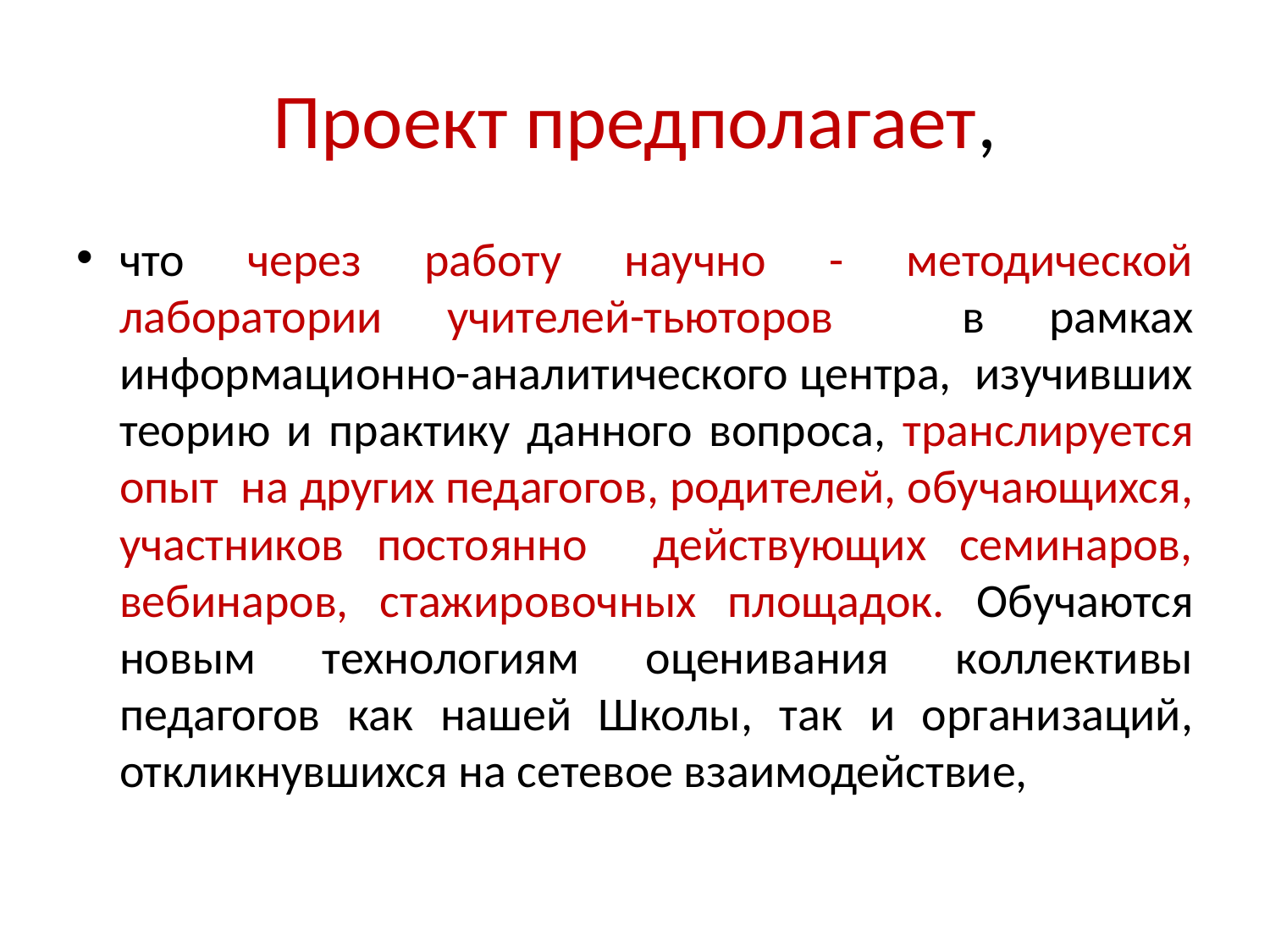

# Проект предполагает,
что через работу научно - методической лаборатории учителей-тьюторов  в рамках информационно-аналитического центра,  изучивших теорию и практику данного вопроса, транслируется опыт  на других педагогов, родителей, обучающихся, участников постоянно  действующих семинаров, вебинаров, стажировочных площадок. Обучаются новым технологиям оценивания коллективы педагогов как нашей Школы, так и организаций, откликнувшихся на сетевое взаимодействие,